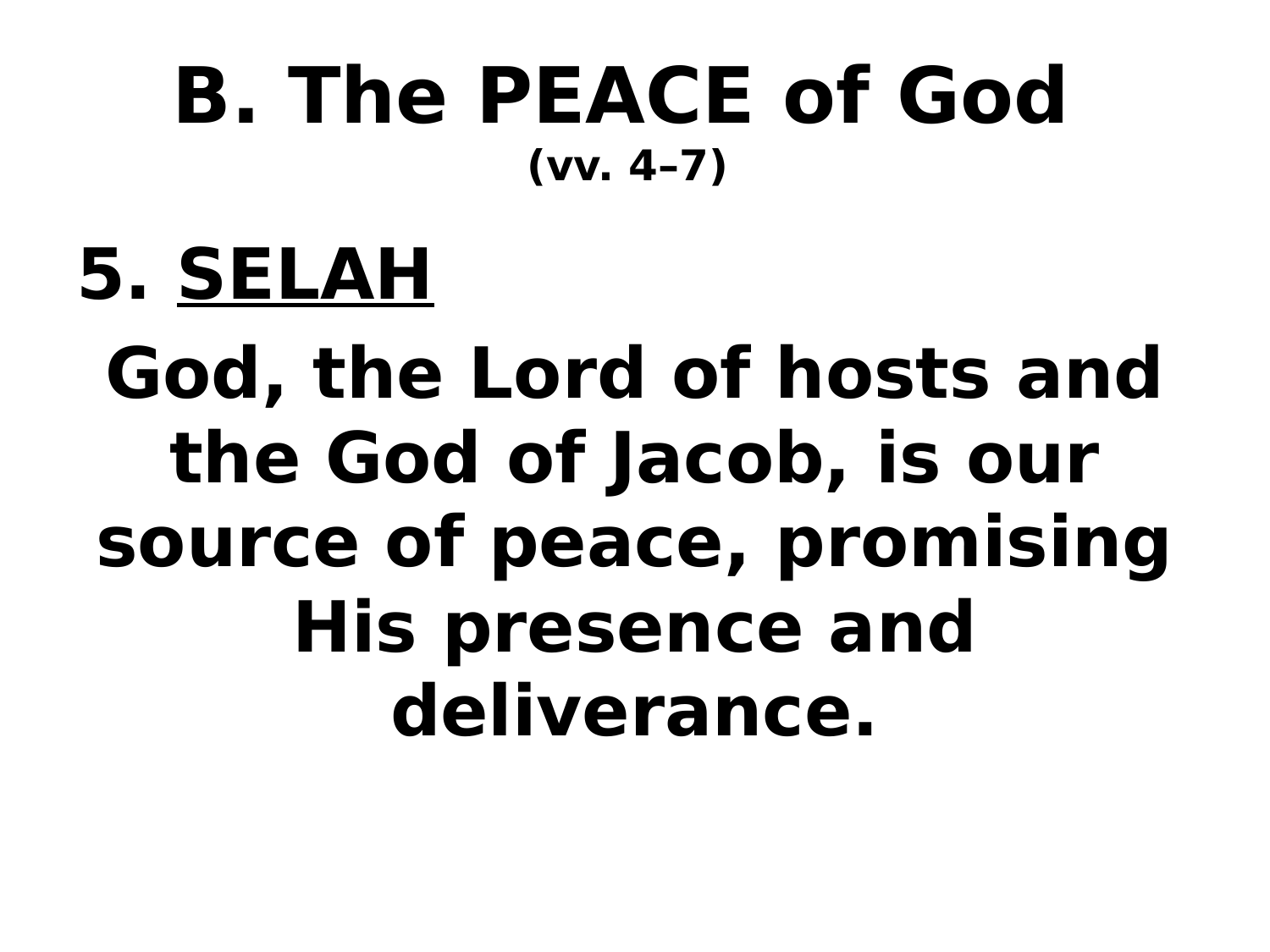

# B. The PEACE of God (vv. 4–7)
5. SELAH
God, the Lord of hosts and the God of Jacob, is our source of peace, promising His presence and deliverance.